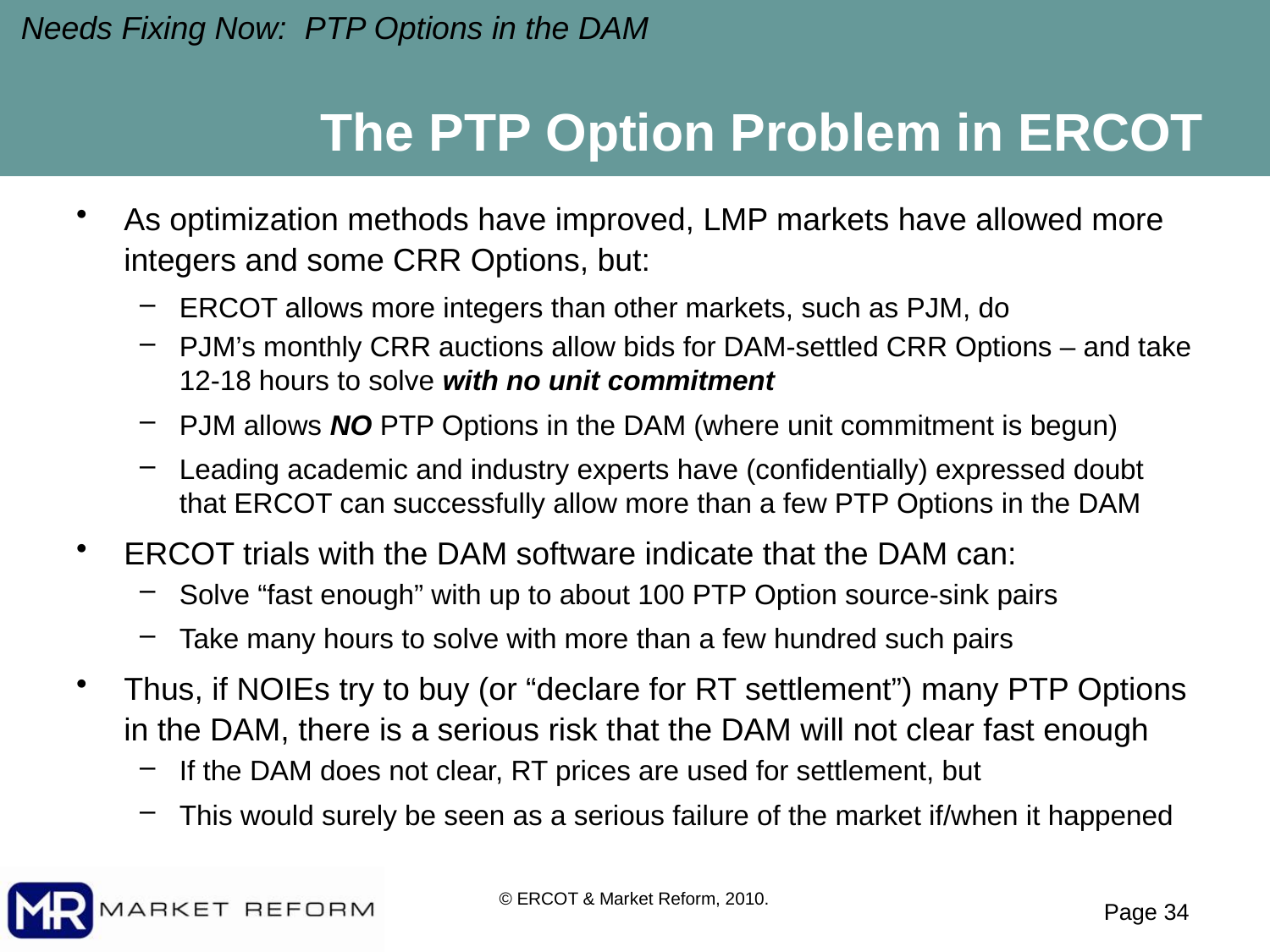

Needs Fixing Now:  PTP Options in the DAM
# The PTP Option Problem in ERCOT
As optimization methods have improved, LMP markets have allowed more integers and some CRR Options, but:
ERCOT allows more integers than other markets, such as PJM, do
PJM’s monthly CRR auctions allow bids for DAM-settled CRR Options – and take 12-18 hours to solve with no unit commitment
PJM allows NO PTP Options in the DAM (where unit commitment is begun)
Leading academic and industry experts have (confidentially) expressed doubt that ERCOT can successfully allow more than a few PTP Options in the DAM
ERCOT trials with the DAM software indicate that the DAM can:
Solve “fast enough” with up to about 100 PTP Option source-sink pairs
Take many hours to solve with more than a few hundred such pairs
Thus, if NOIEs try to buy (or “declare for RT settlement”) many PTP Options in the DAM, there is a serious risk that the DAM will not clear fast enough
If the DAM does not clear, RT prices are used for settlement, but
This would surely be seen as a serious failure of the market if/when it happened
© ERCOT & Market Reform, 2010.
Page 34